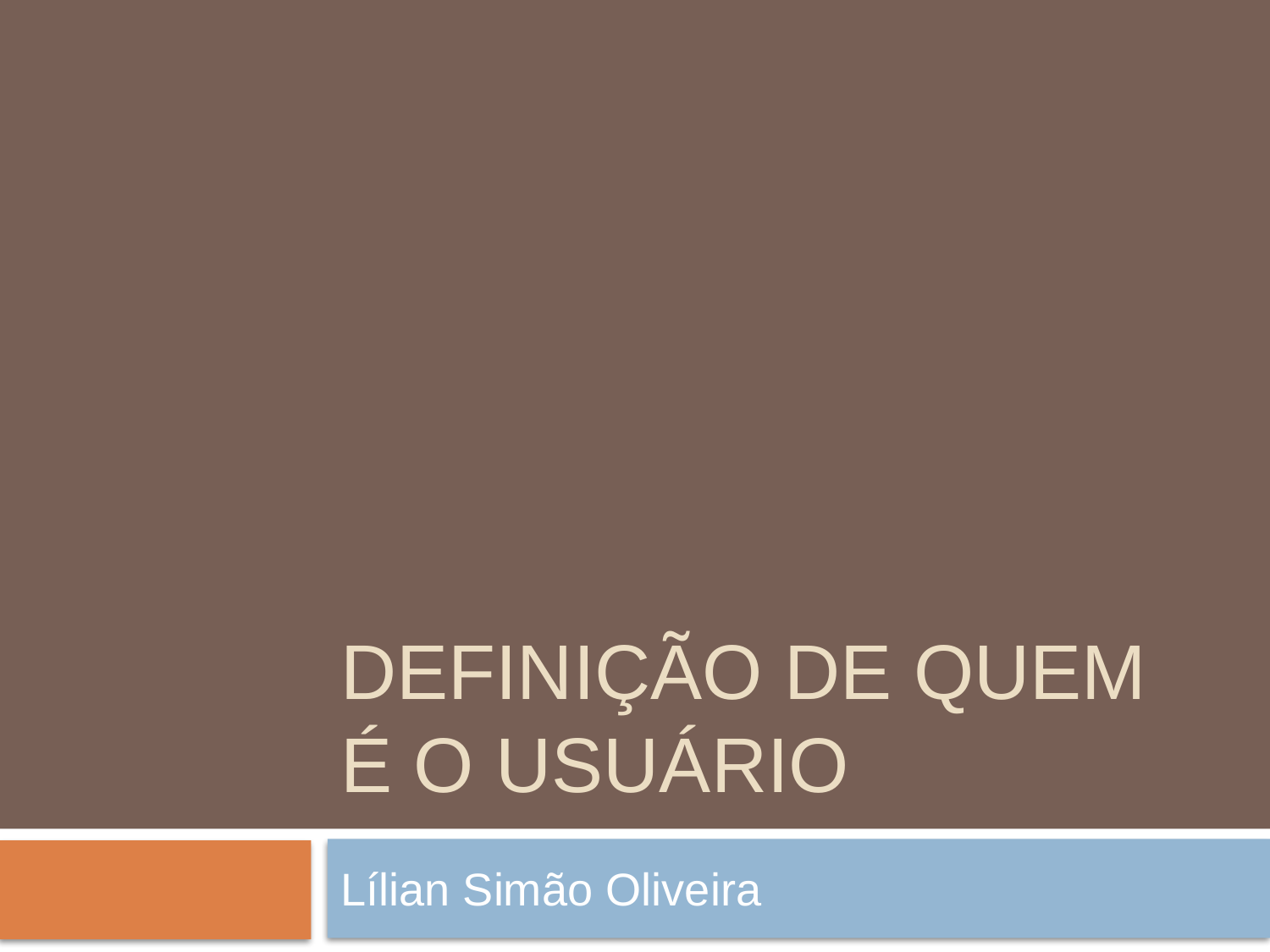

# Definição de quem é o usuário
Lílian Simão Oliveira